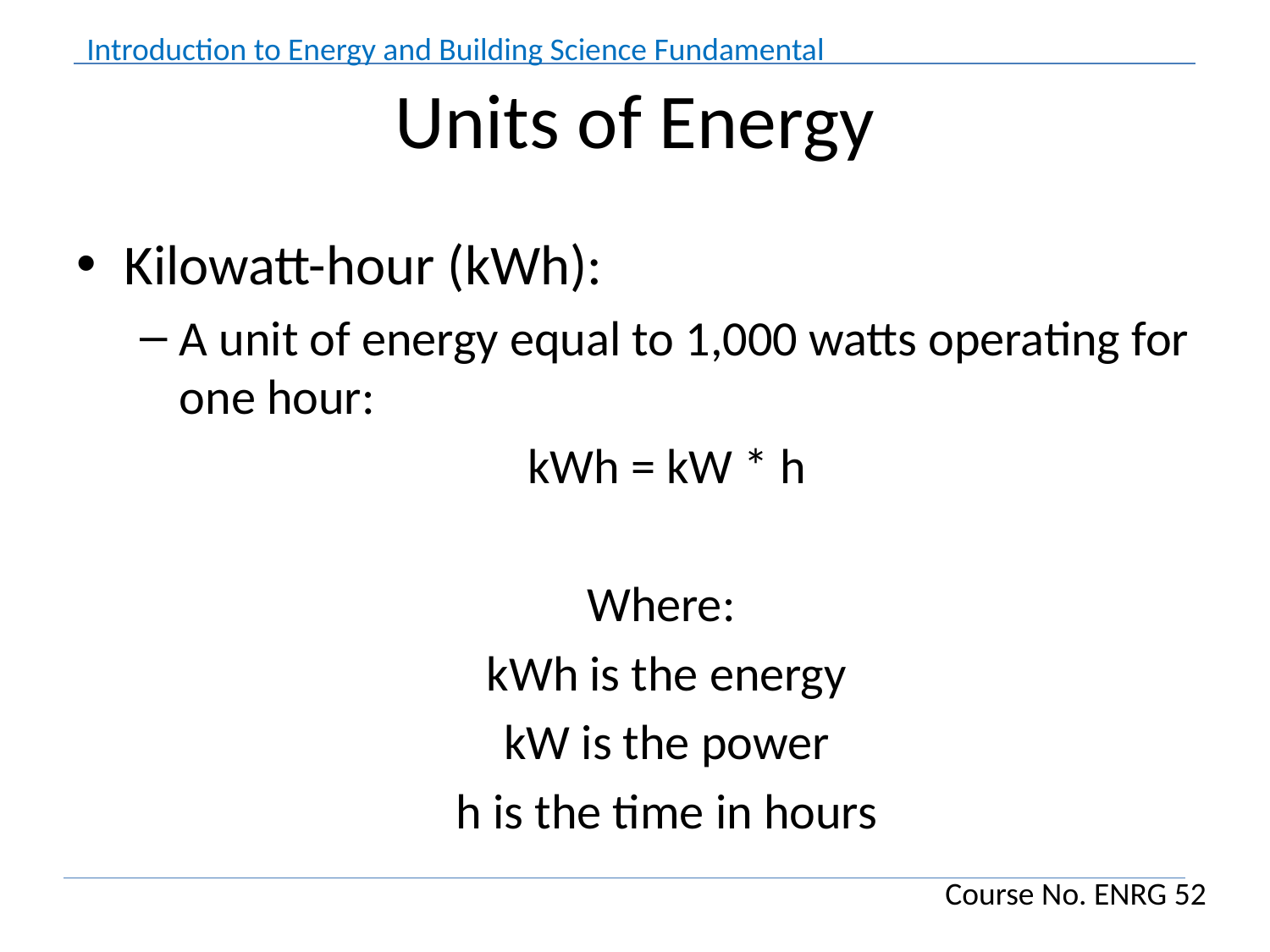

# Units of Energy
Kilowatt-hour (kWh):
A unit of energy equal to 1,000 watts operating for one hour:
kWh = kW * h

Where:
kWh is the energy
kW is the power
h is the time in hours